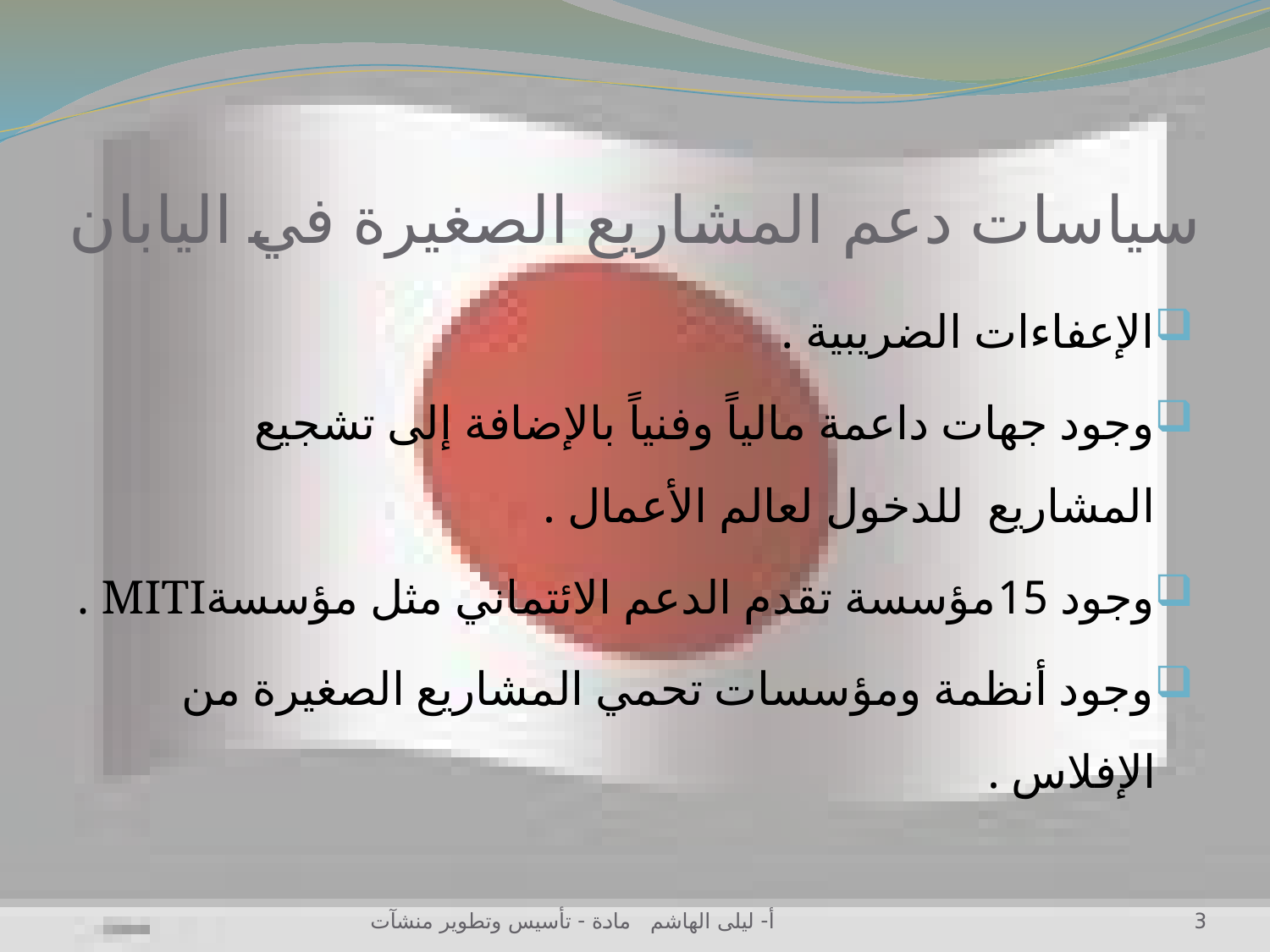

# سياسات دعم المشاريع الصغيرة في اليابان
الإعفاءات الضريبية .
وجود جهات داعمة مالياً وفنياً بالإضافة إلى تشجيع المشاريع  للدخول لعالم الأعمال .
وجود 15مؤسسة تقدم الدعم الائتماني مثل مؤسسةMITI .
وجود أنظمة ومؤسسات تحمي المشاريع الصغيرة من الإفلاس .
أ- ليلى الهاشم   مادة - تأسيس وتطوير منشآت
3